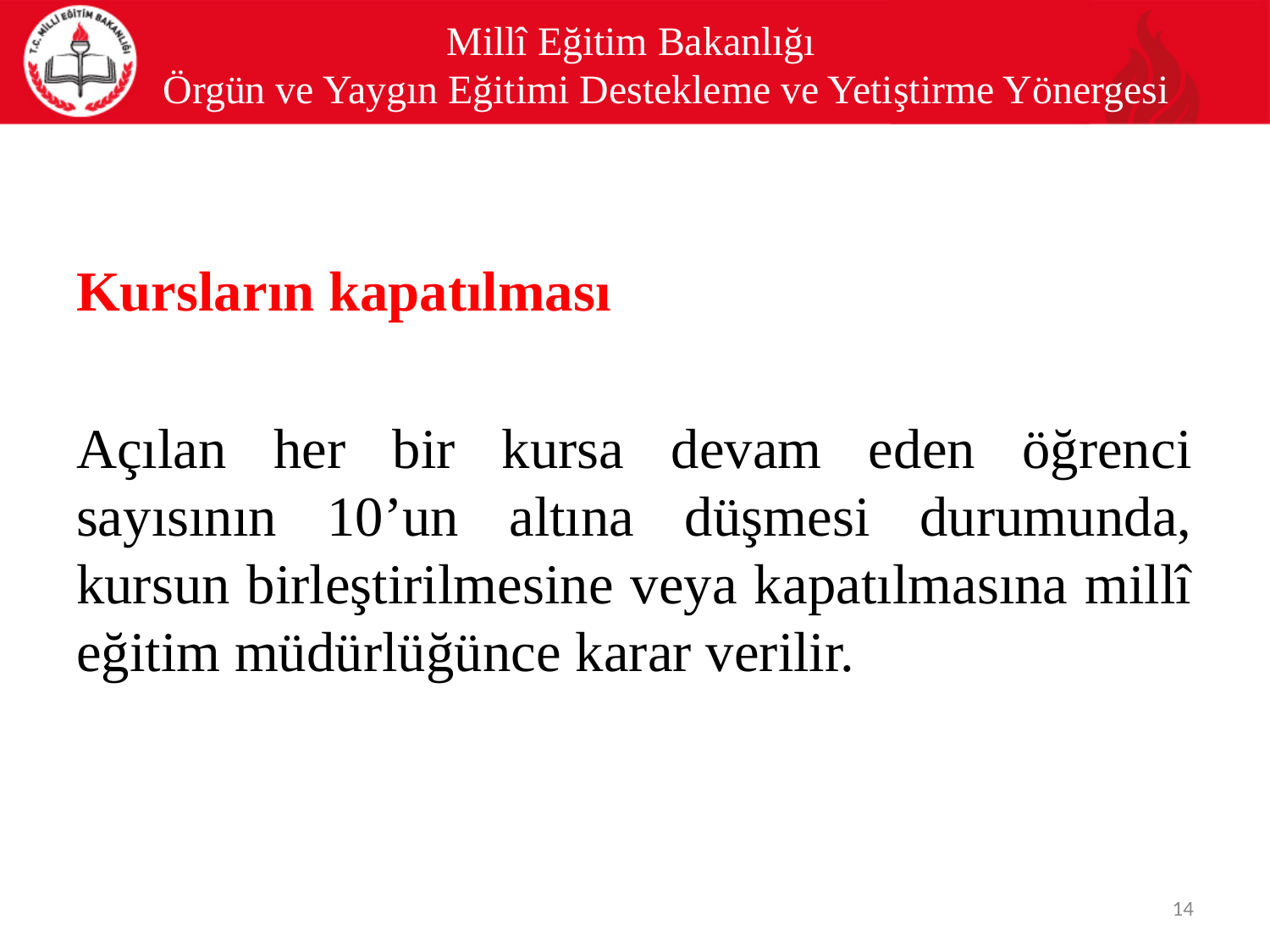

# Millî Eğitim Bakanlığı Örgün ve Yaygın Eğitimi Destekleme ve Yetiştirme Yönergesi

Kursların kapatılması

Açılan her bir kursa devam eden öğrenci sayısının 10’un altına düşmesi durumunda, kursun birleştirilmesine veya kapatılmasına millî eğitim müdürlüğünce karar verilir.

14